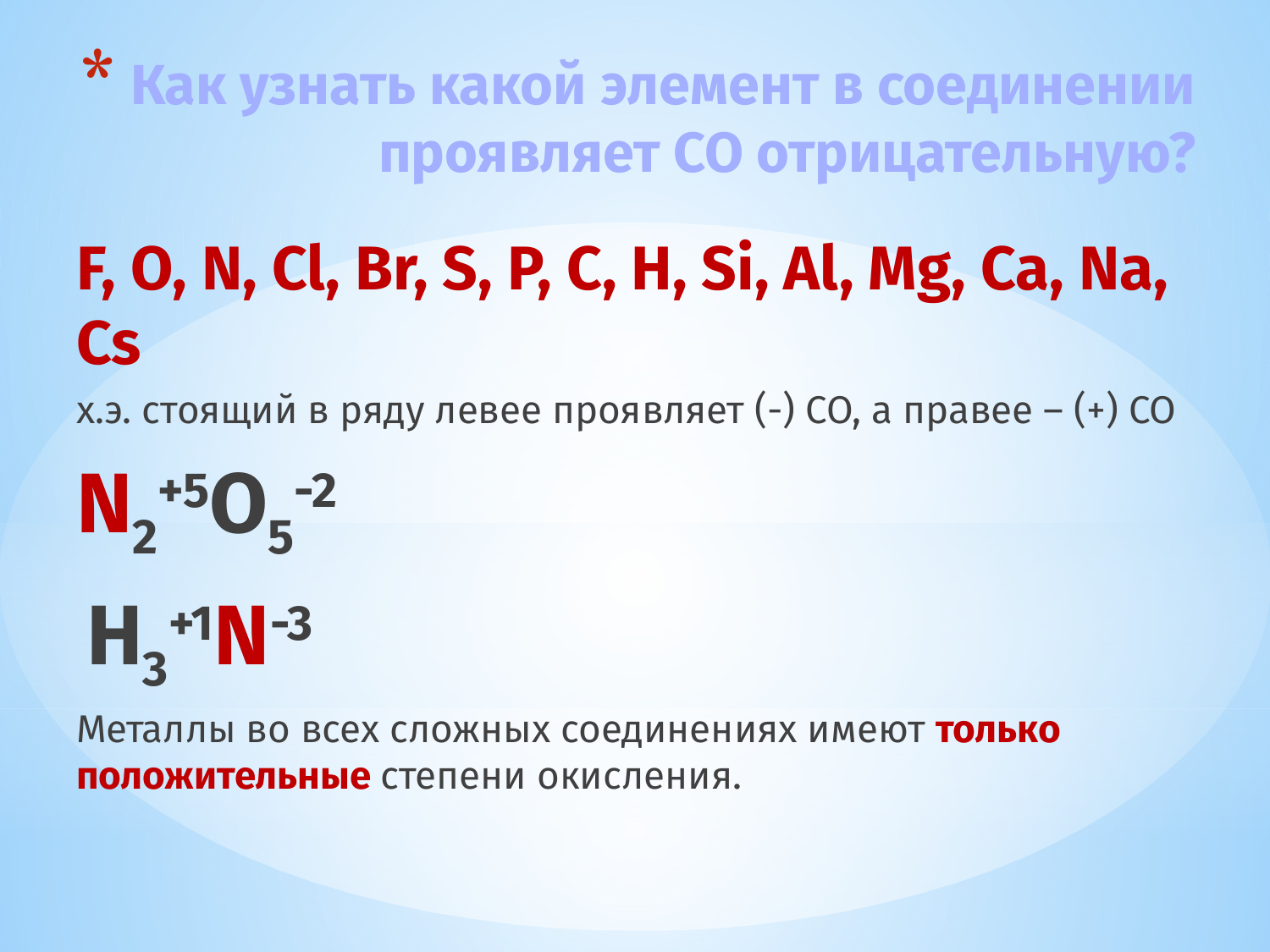

# Как узнать какой элемент в соединении проявляет СО отрицательную?
F, O, N, Cl, Br, S, P, C, H, Si, Al, Mg, Ca, Na, Cs
х.э. стоящий в ряду левее проявляет (-) СО, а правее – (+) СО
N2+5O5-2
 H3+1N-3
Металлы во всех сложных соединениях имеют только положительные степени окисления.